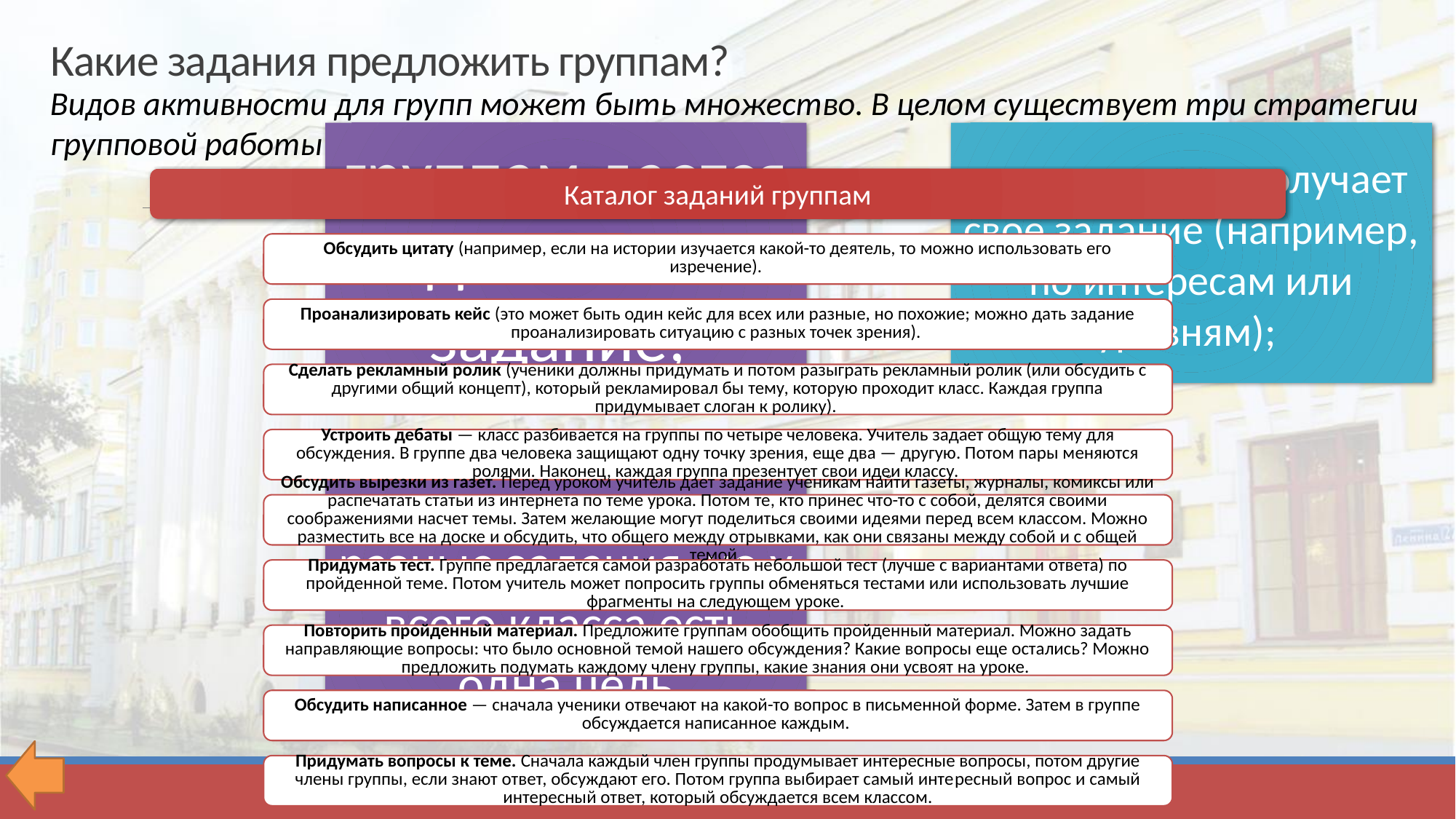

# Какие задания предложить группам?
Видов активности для групп может быть множество. В целом су­ществует три стратегии групповой работы
группы получают разные задания, но у всего класса есть одна цель
Обсудить цитату (например, если на истории изучается какой-то деятель, то можно использовать его изречение).
Проанализировать кейс (это может быть один кейс для всех или разные, но похожие; можно дать задание проанализировать ситуа­цию с разных точек зрения).
Сделать рекламный ролик (ученики должны придумать и по­том разыграть рекламный ролик (или обсудить с другими общий концепт), который рекламировал бы тему, которую проходит класс. Каждая группа придумывает слоган к ролику).
Устроить дебаты — класс разбивается на группы по четыре че­ловека. Учитель задает общую тему для обсуждения. В группе два человека защищают одну точку зрения, еще два — другую. Потом пары меняются ролями. Наконец, каждая группа презентует свои идеи классу.
Обсудить вырезки из газет. Перед уроком учитель дает задание ученикам найти газеты, журналы, комиксы или распечатать статьи из интернета по теме урока. Потом те, кто принес что-то с собой, делятся своими соображениями насчет темы. Затем желающие могут поделиться своими идеями перед всем классом. Можно раз­местить все на доске и обсудить, что общего между отрывками, как они связаны между собой и с общей темой.
Придумать тест. Группе предлагается самой разработать не­большой тест (лучше с вариантами ответа) по пройденной теме. Потом учитель может попросить группы обменяться тестами или использовать лучшие фрагменты на следующем уроке.
Повторить пройденный материал. Предложите группам обобщить пройденный материал. Можно задать направляющие вопросы: что было основной темой нашего обсуждения? Какие вопросы еще остались? Можно предложить подумать каждому члену группы, какие знания они усвоят на уроке.
Обсудить написанное — сначала ученики отвечают на какой-то вопрос в письменной форме. Затем в группе обсуждается написан­ное каждым.
Придумать вопросы к теме. Сначала каждый член группы про­думывает интересные вопросы, потом другие члены группы, если знают ответ, обсуждают его. Потом группа выбирает самый инте­ресный вопрос и самый интересный ответ, который обсуждается всем классом.